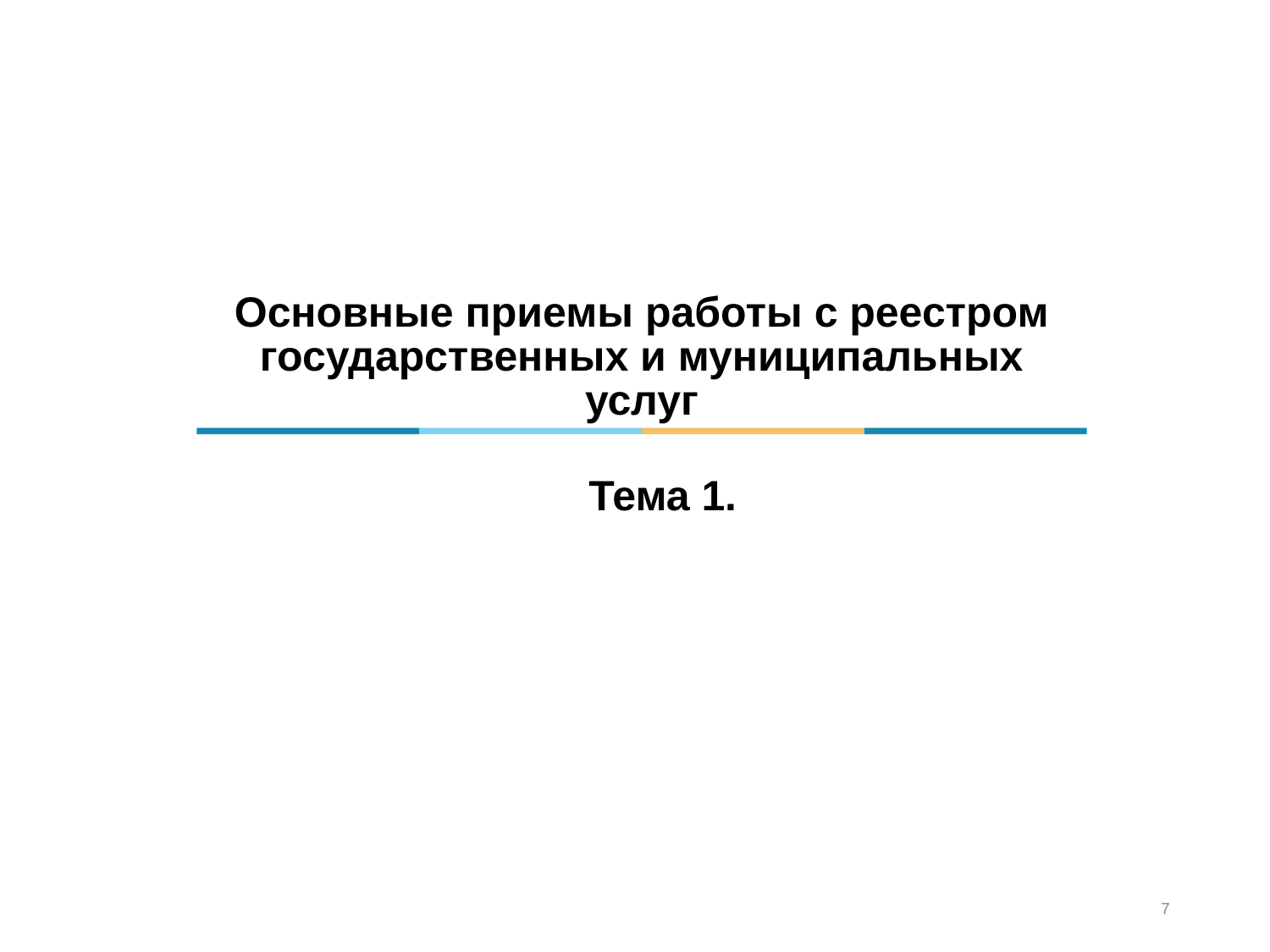

Основные приемы работы с реестром государственных и муниципальных услуг
Тема 1.

7